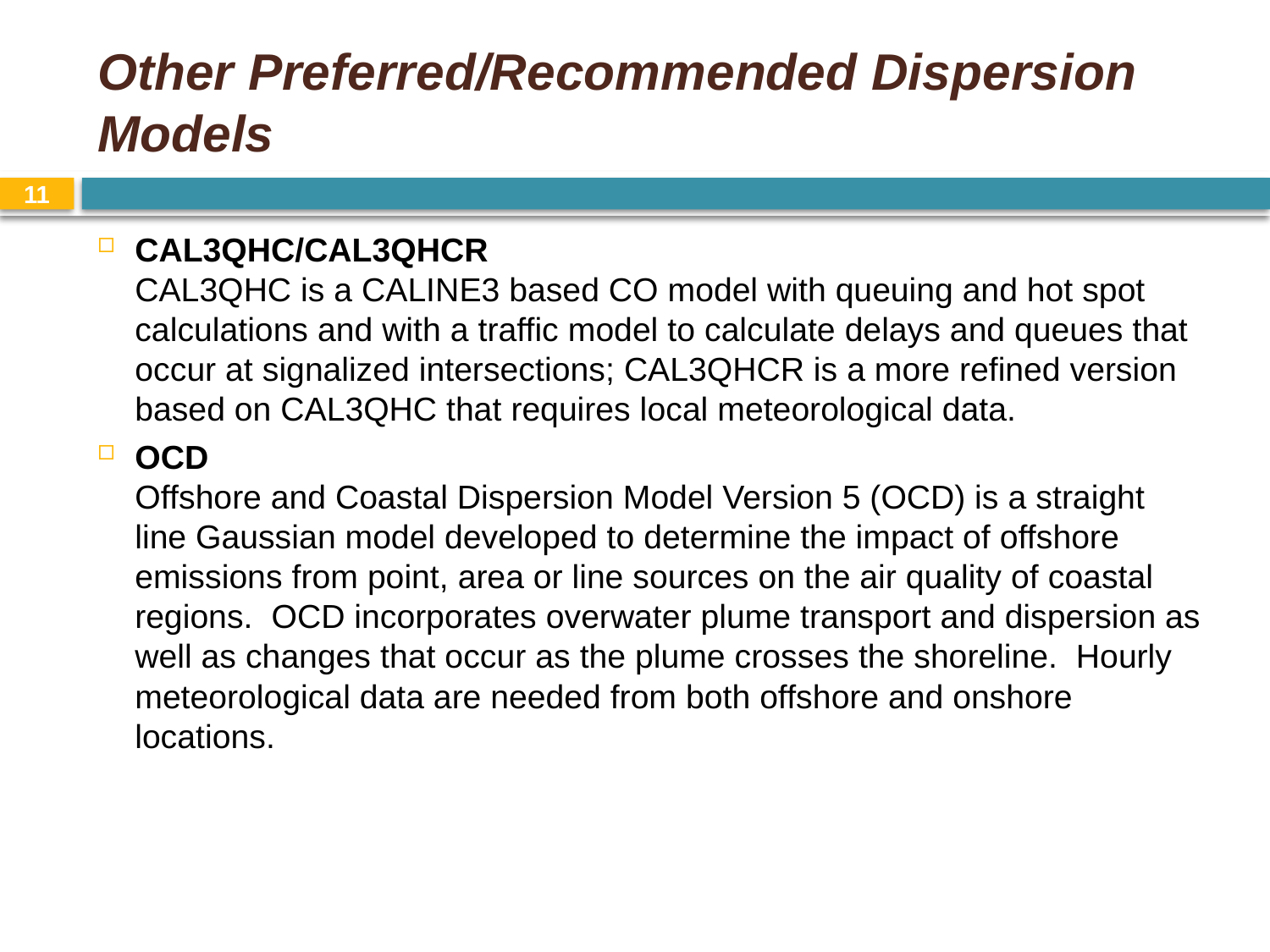

# Other Preferred/Recommended Dispersion Models
11
CAL3QHC/CAL3QHCR
CAL3QHC is a CALINE3 based CO model with queuing and hot spot calculations and with a traffic model to calculate delays and queues that occur at signalized intersections; CAL3QHCR is a more refined version based on CAL3QHC that requires local meteorological data.
OCD
Offshore and Coastal Dispersion Model Version 5 (OCD) is a straight line Gaussian model developed to determine the impact of offshore emissions from point, area or line sources on the air quality of coastal regions.  OCD incorporates overwater plume transport and dispersion as well as changes that occur as the plume crosses the shoreline.  Hourly meteorological data are needed from both offshore and onshore locations.